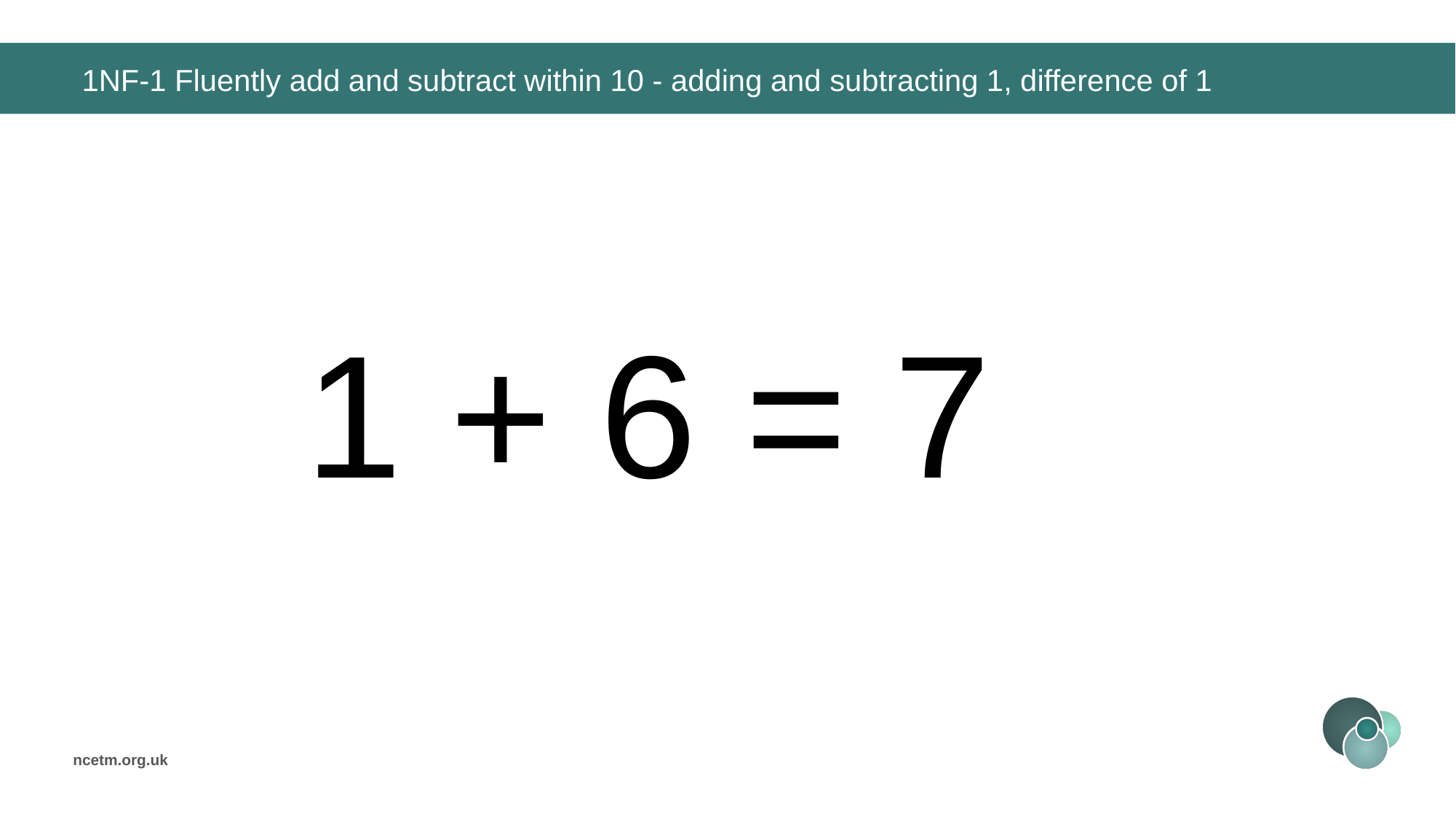

# 1NF-1 Fluently add and subtract within 10 - adding and subtracting 1, difference of 1
1 + 6 =
7